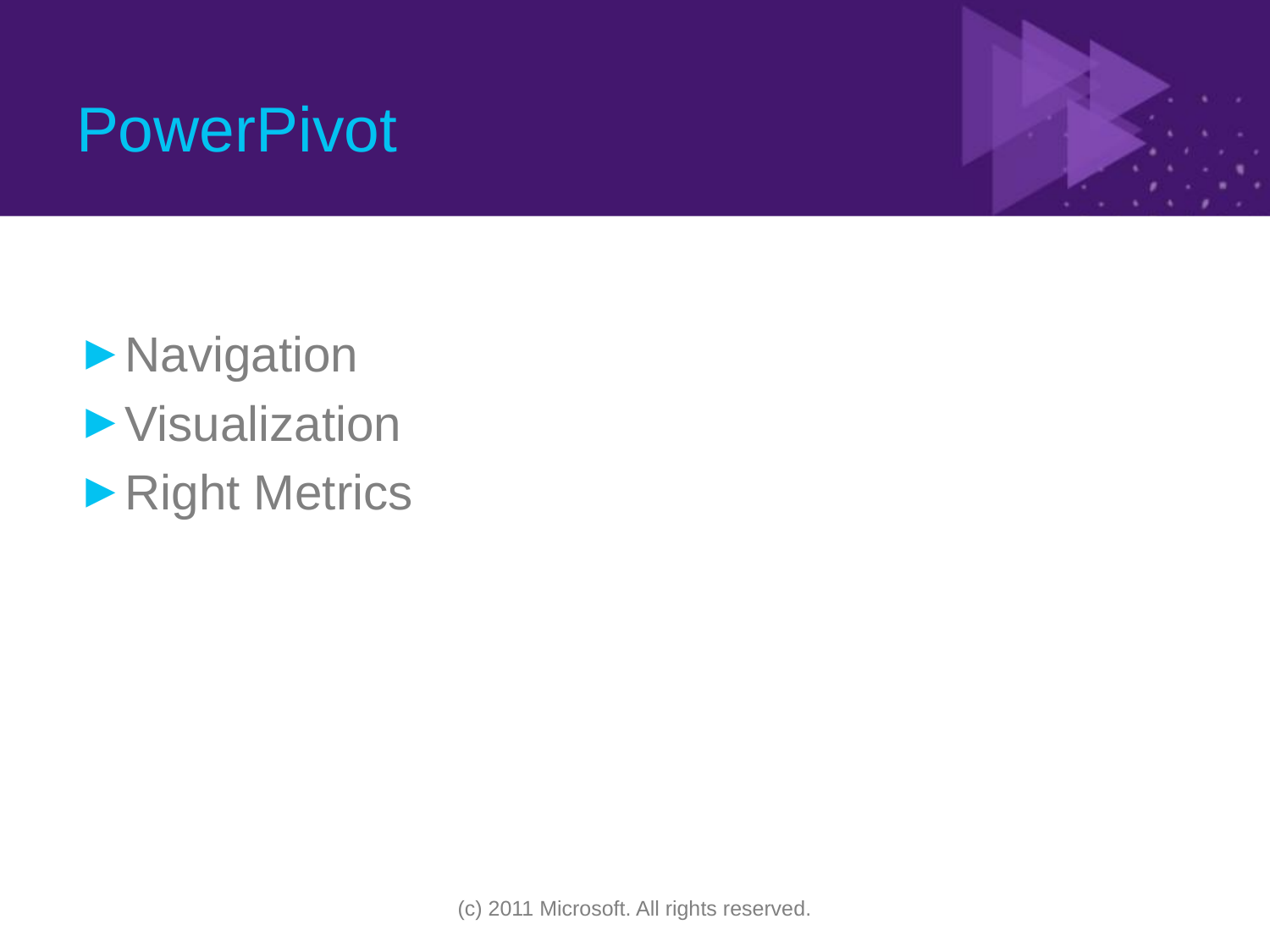

# PowerPivot
Navigation
Visualization
Right Metrics

(c) 2011 Microsoft. All rights reserved.